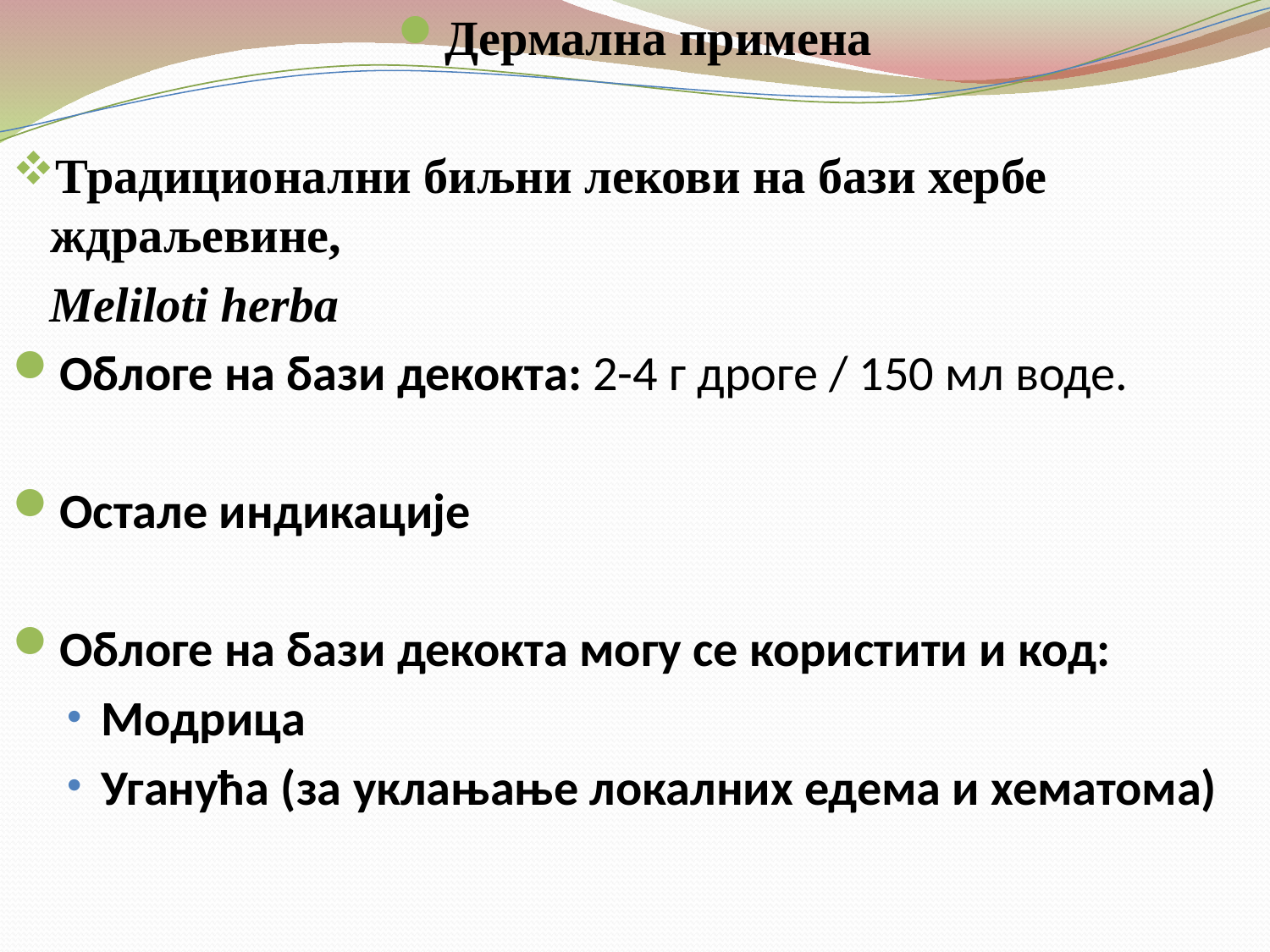

Дермална примена

Традиционални биљни лекови на бази хербе ждраљевине,
   Meliloti herba
Облоге на бази декокта: 2-4 г дроге / 150 мл воде.

Остале индикације

Облоге на бази декокта могу се користити и код:
Модрица
Уганућа (за уклањање локалних едема и хематома)